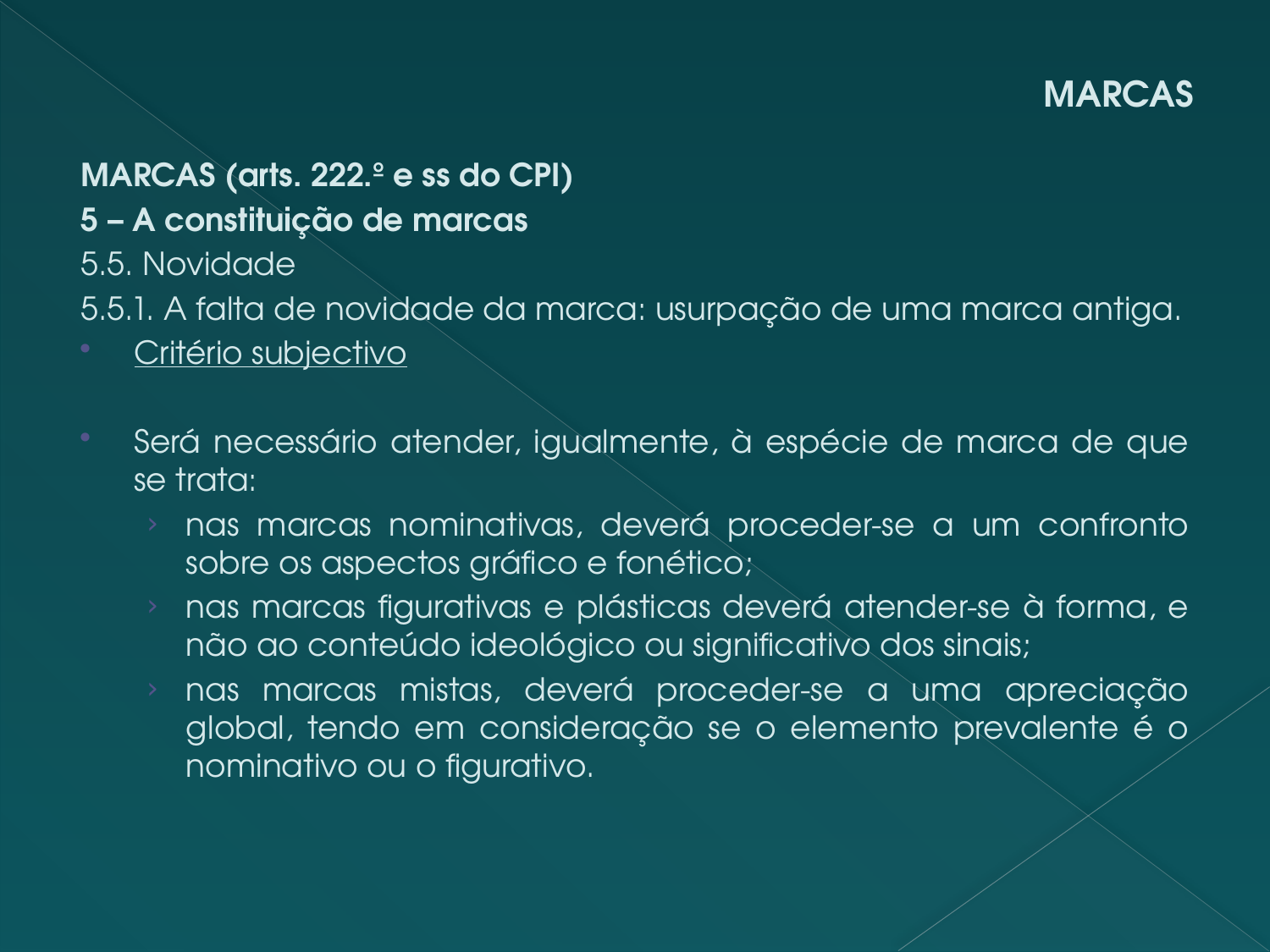

# MARCAS
MARCAS (arts. 222.º e ss do CPI)
5 – A constituição de marcas
5.5. Novidade
5.5.1. A falta de novidade da marca: usurpação de uma marca antiga.
Critério subjectivo

Será necessário atender, igualmente, à espécie de marca de que se trata:
nas marcas nominativas, deverá proceder-se a um confronto sobre os aspectos gráfico e fonético;
nas marcas figurativas e plásticas deverá atender-se à forma, e não ao conteúdo ideológico ou significativo dos sinais;
nas marcas mistas, deverá proceder-se a uma apreciação global, tendo em consideração se o elemento prevalente é o nominativo ou o figurativo.